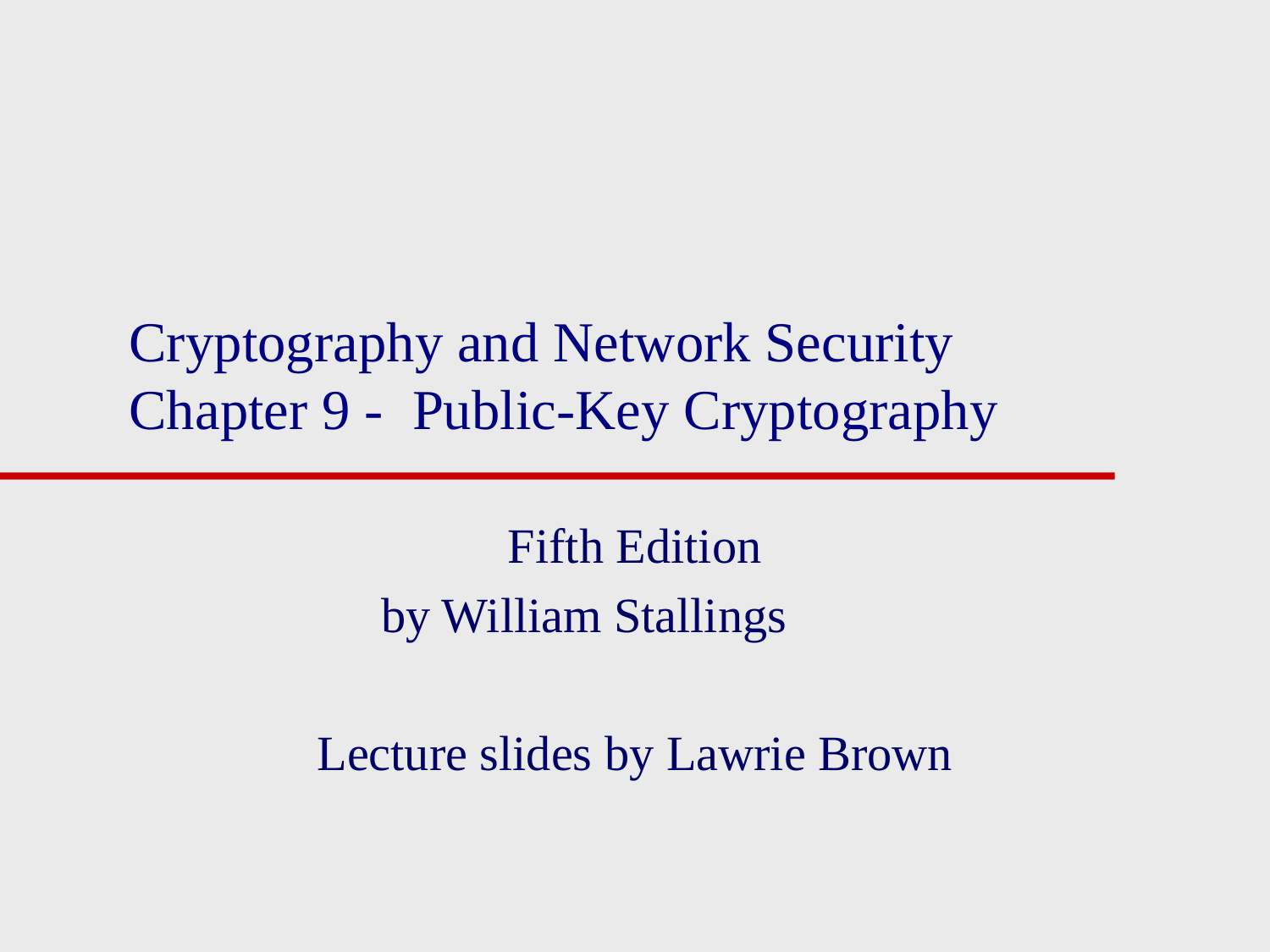

# Cryptography and Network Security Chapter 9 -  Public-Key Cryptography
Fifth Edition
by William Stallings

Lecture slides by Lawrie Brown